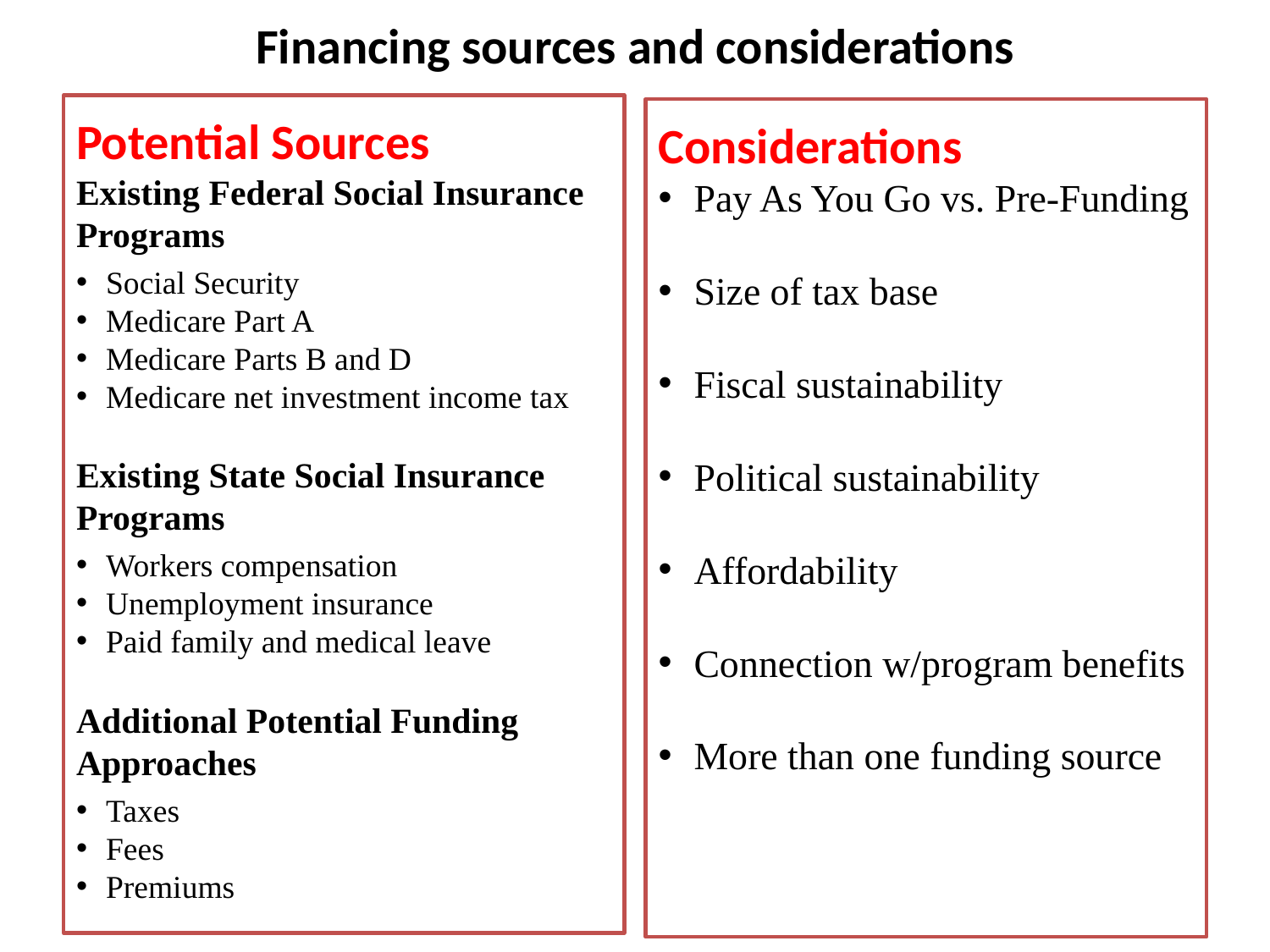

# Financing sources and considerations
Potential Sources
Existing Federal Social Insurance Programs
Social Security
Medicare Part A
Medicare Parts B and D
Medicare net investment income tax

Existing State Social Insurance Programs
Workers compensation
Unemployment insurance
Paid family and medical leave

Additional Potential Funding Approaches
Taxes
Fees
Premiums

Considerations
Pay As You Go vs. Pre-Funding

Size of tax base

Fiscal sustainability

Political sustainability

Affordability

Connection w/program benefits

More than one funding source
37